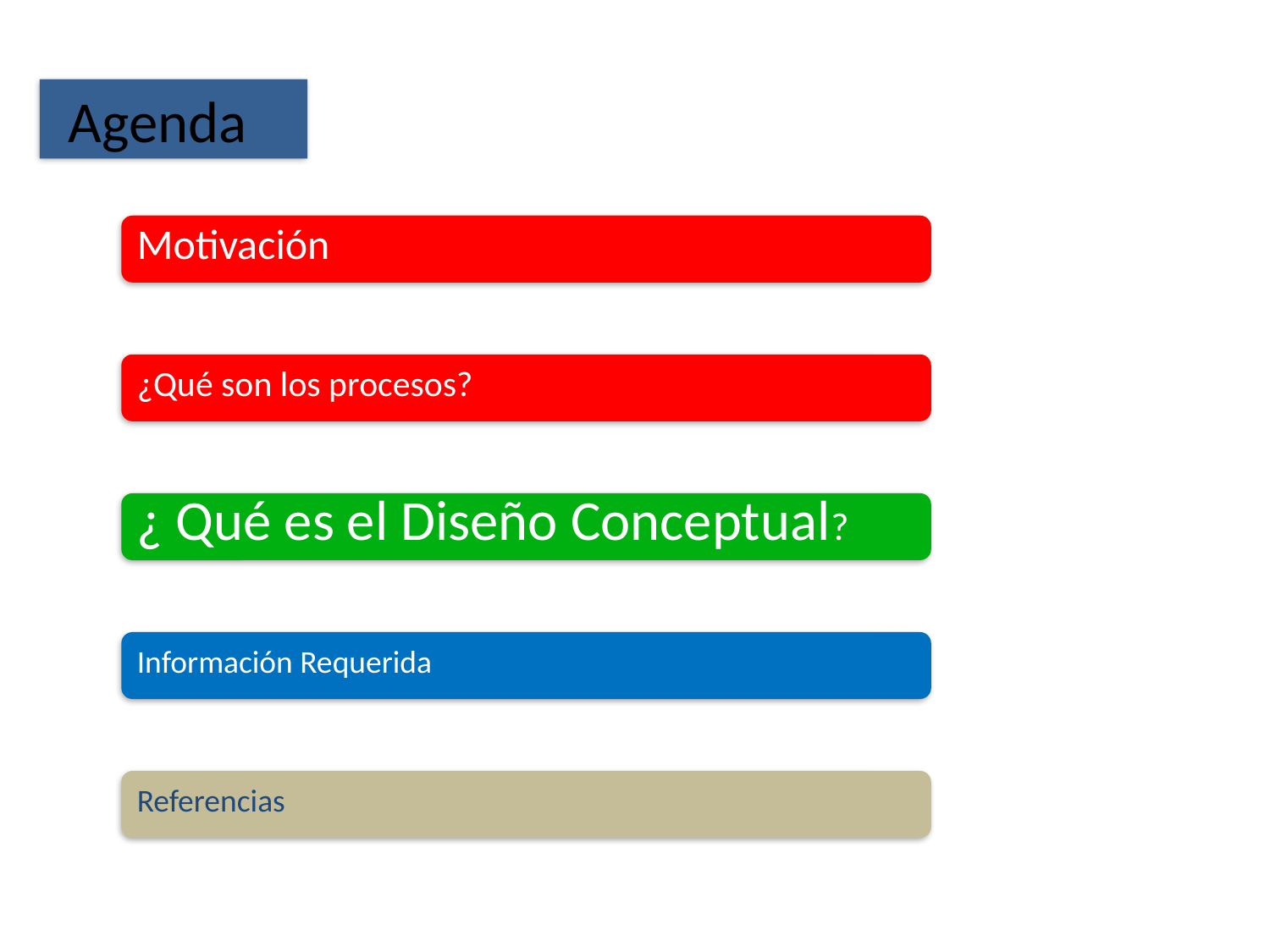

Agenda
¿Qué son los procesos?
¿ Qué es el Diseño Conceptual?
Información Requerida
Referencias
Motivación